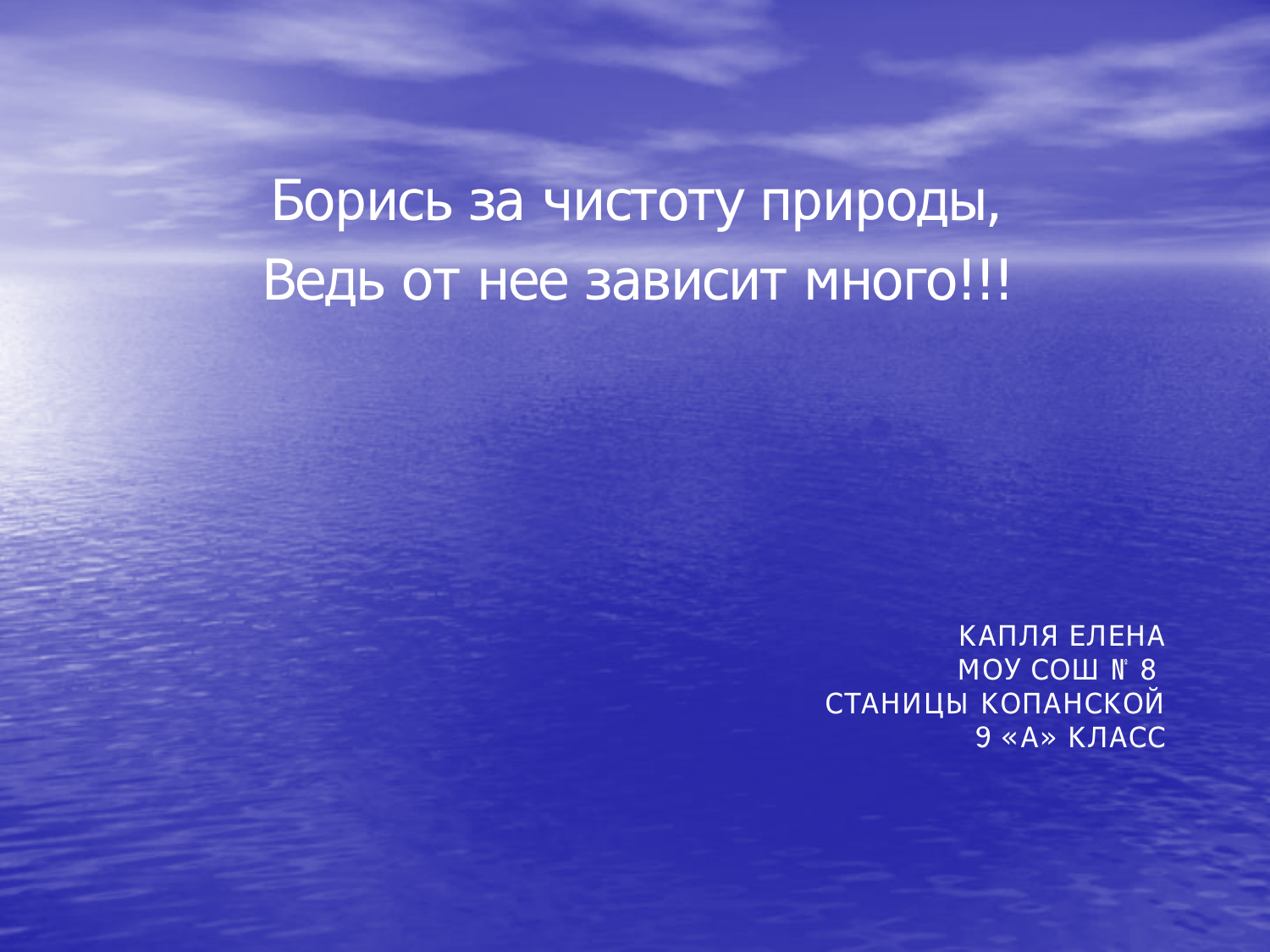

Борись за чистоту природы,
Ведь от нее зависит много!!!
# Капля Елена МОУ СОШ № 8 станицы Копанской 9 «а» класс